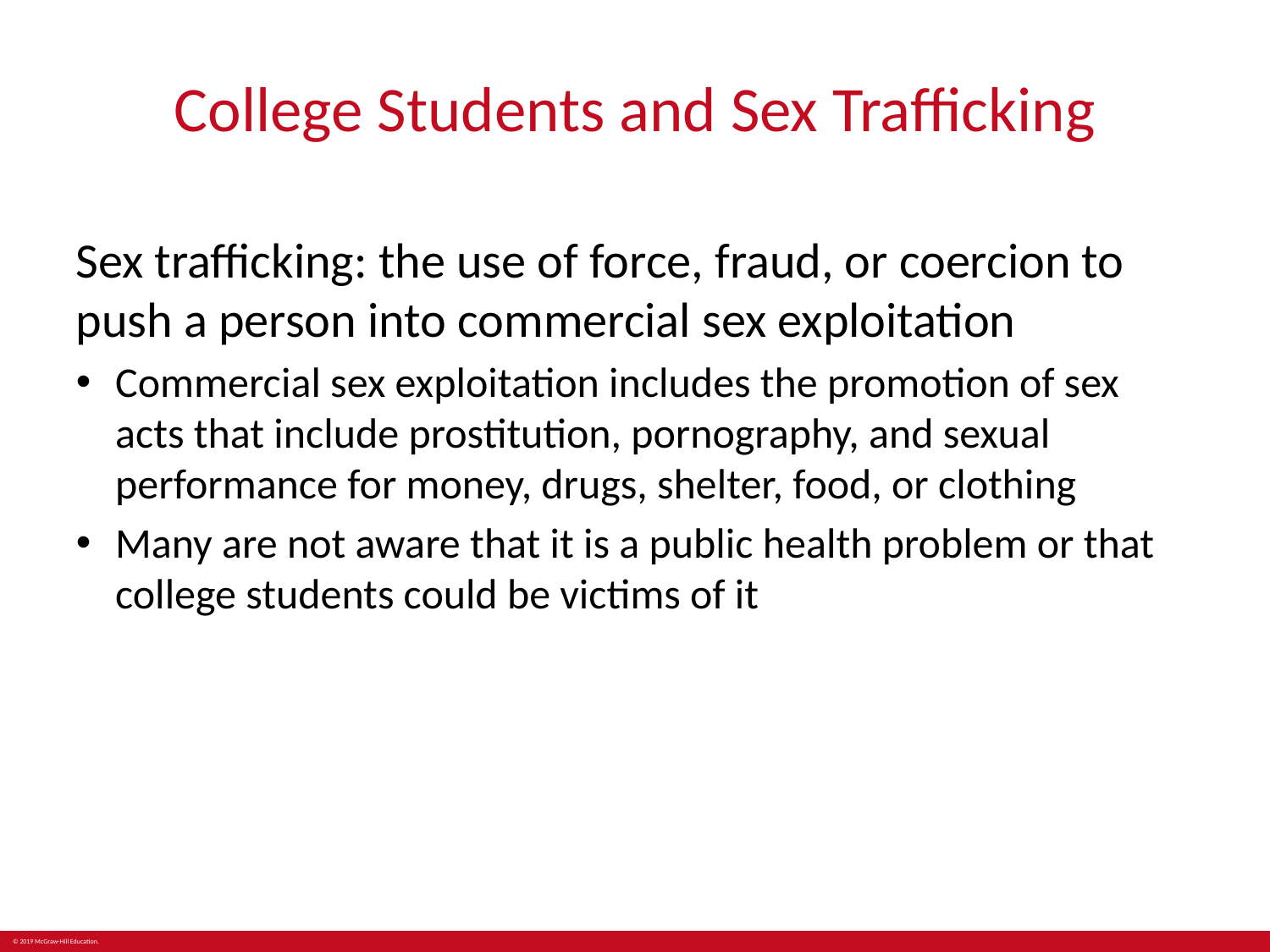

# College Students and Sex Trafficking
Sex trafficking: the use of force, fraud, or coercion to push a person into commercial sex exploitation
Commercial sex exploitation includes the promotion of sex acts that include prostitution, pornography, and sexual performance for money, drugs, shelter, food, or clothing
Many are not aware that it is a public health problem or that college students could be victims of it